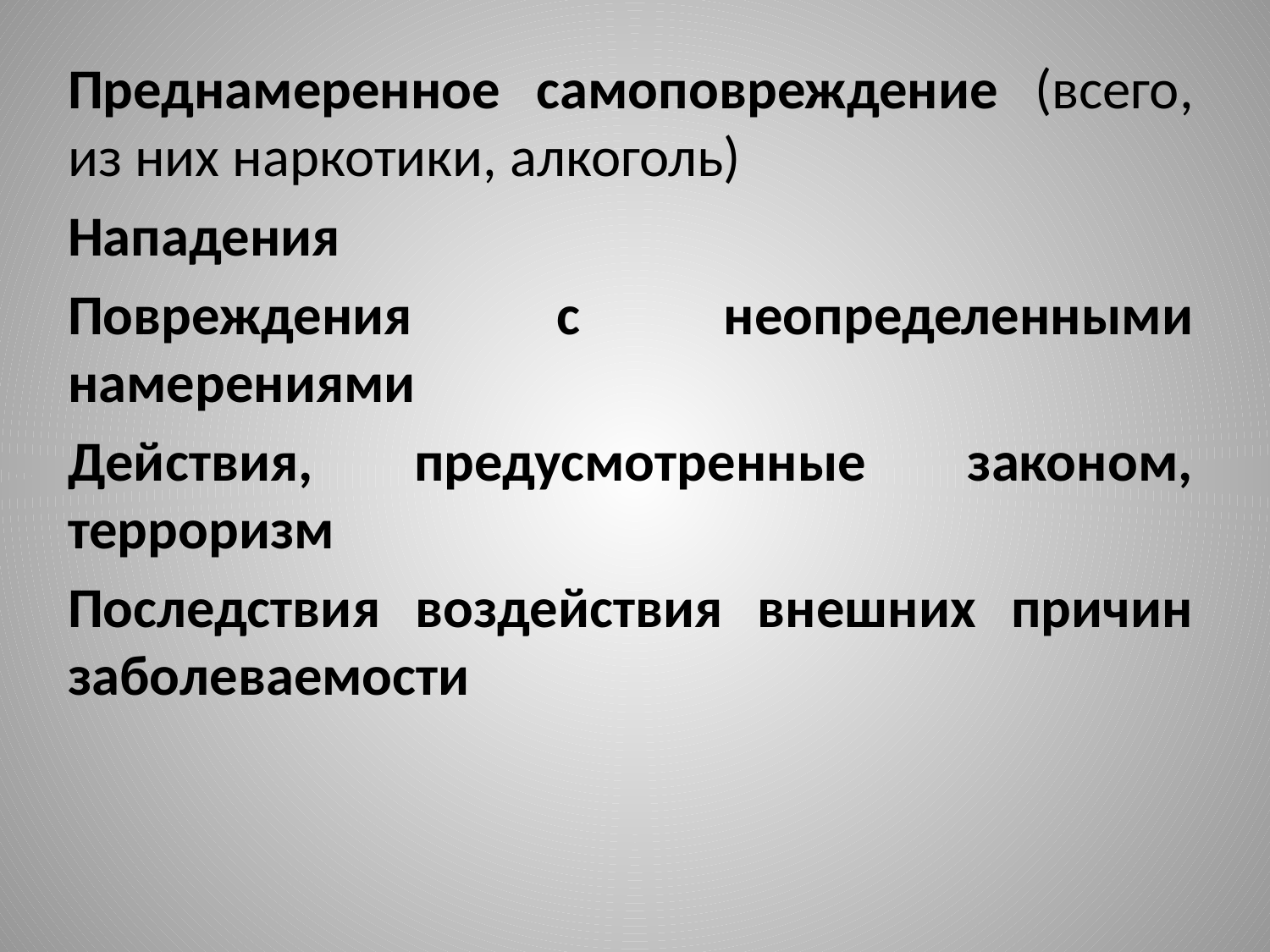

Преднамеренное самоповреждение (всего, из них наркотики, алкоголь)
Нападения
Повреждения с неопределенными намерениями
Действия, предусмотренные законом, терроризм
Последствия воздействия внешних причин заболеваемости